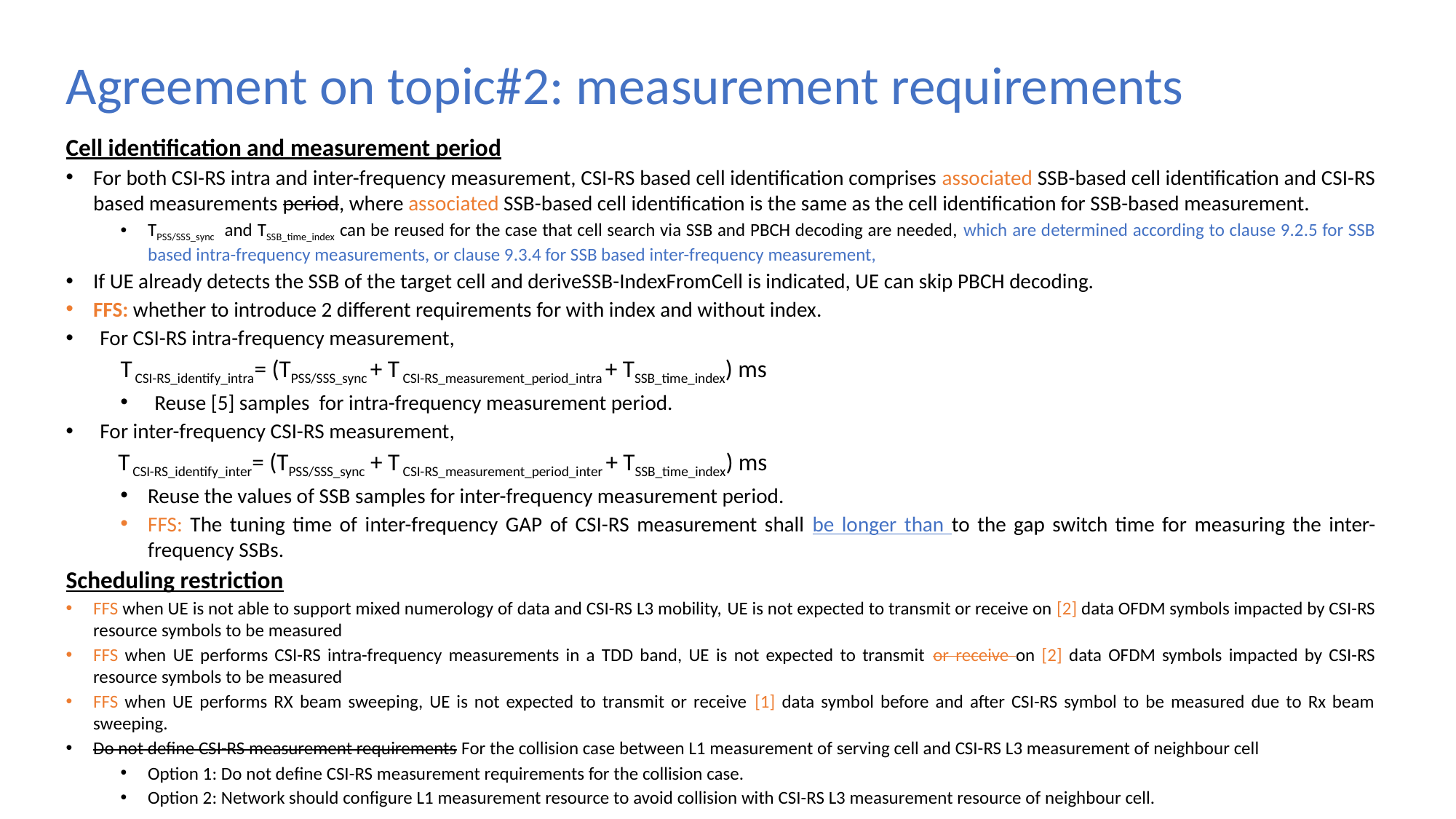

# Agreement on topic#2: measurement requirements
Cell identification and measurement period
For both CSI-RS intra and inter-frequency measurement, CSI-RS based cell identification comprises associated SSB-based cell identification and CSI-RS based measurements period, where associated SSB-based cell identification is the same as the cell identification for SSB-based measurement.
TPSS/SSS_sync  and TSSB_time_index can be reused for the case that cell search via SSB and PBCH decoding are needed, which are determined according to clause 9.2.5 for SSB based intra-frequency measurements, or clause 9.3.4 for SSB based inter-frequency measurement,
If UE already detects the SSB of the target cell and deriveSSB-IndexFromCell is indicated, UE can skip PBCH decoding.
FFS: whether to introduce 2 different requirements for with index and without index.
For CSI-RS intra-frequency measurement,
          T CSI-RS_identify_intra= (TPSS/SSS_sync + T CSI-RS_measurement_period_intra + TSSB_time_index) ms
Reuse [5] samples  for intra-frequency measurement period.
For inter-frequency CSI-RS measurement,
           T CSI-RS_identify_inter= (TPSS/SSS_sync + T CSI-RS_measurement_period_inter + TSSB_time_index) ms
Reuse the values of SSB samples for inter-frequency measurement period.
FFS: The tuning time of inter-frequency GAP of CSI-RS measurement shall be longer than to the gap switch time for measuring the inter-frequency SSBs.
Scheduling restriction
FFS when UE is not able to support mixed numerology of data and CSI-RS L3 mobility, UE is not expected to transmit or receive on [2] data OFDM symbols impacted by CSI-RS resource symbols to be measured
FFS when UE performs CSI-RS intra-frequency measurements in a TDD band, UE is not expected to transmit or receive on [2] data OFDM symbols impacted by CSI-RS resource symbols to be measured
FFS when UE performs RX beam sweeping, UE is not expected to transmit or receive [1] data symbol before and after CSI-RS symbol to be measured due to Rx beam sweeping.
Do not define CSI-RS measurement requirements For the collision case between L1 measurement of serving cell and CSI-RS L3 measurement of neighbour cell
Option 1: Do not define CSI-RS measurement requirements for the collision case.
Option 2: Network should configure L1 measurement resource to avoid collision with CSI-RS L3 measurement resource of neighbour cell.